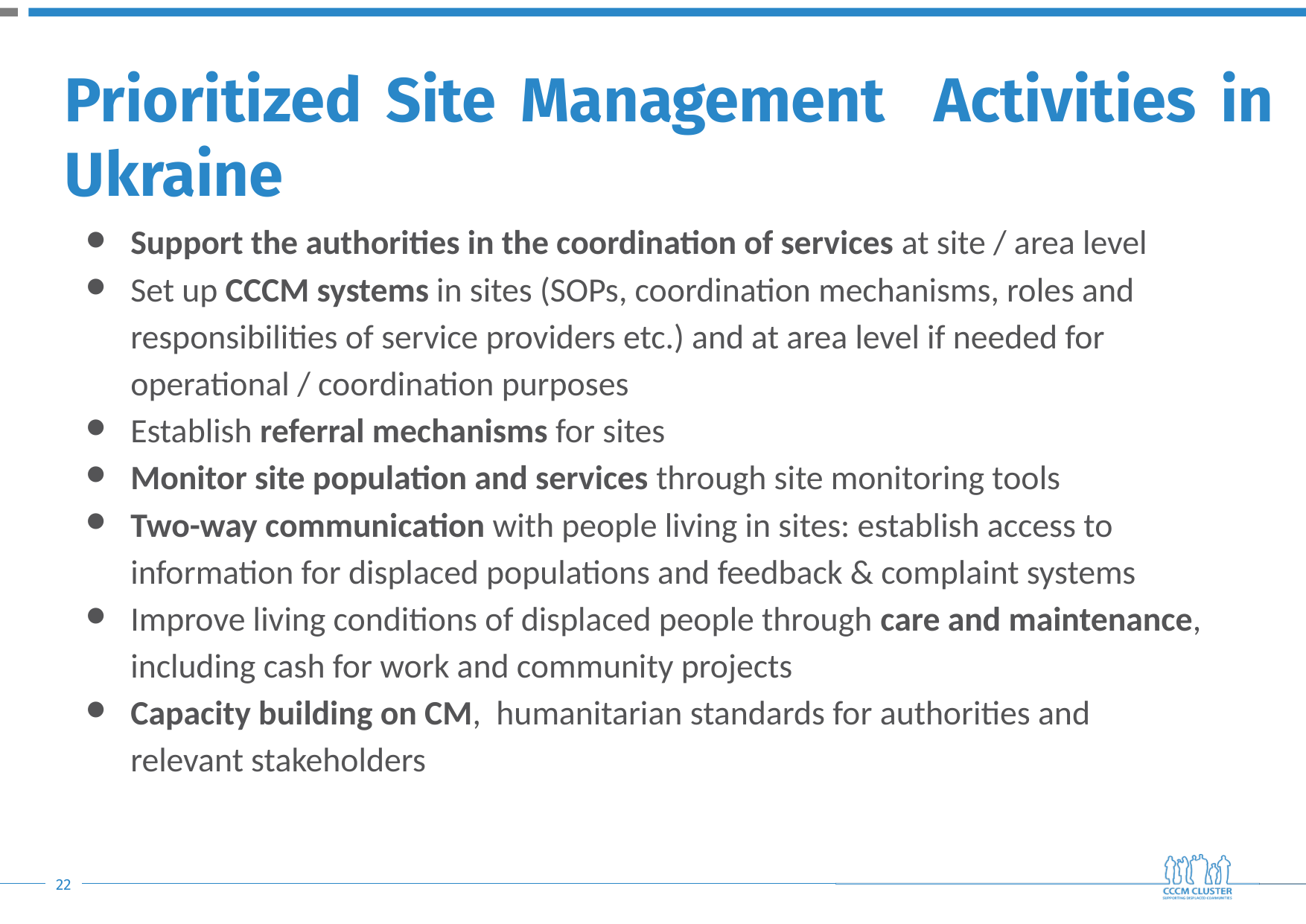

# Prioritized Site Management  Activities in Ukraine
Support the authorities in the coordination of services at site / area level
Set up CCCM systems in sites (SOPs, coordination mechanisms, roles and responsibilities of service providers etc.) and at area level if needed for operational / coordination purposes
Establish referral mechanisms for sites
Monitor site population and services through site monitoring tools
Two-way communication with people living in sites: establish access to information for displaced populations and feedback & complaint systems
Improve living conditions of displaced people through care and maintenance, including cash for work and community projects
Capacity building on CM,  humanitarian standards for authorities and relevant stakeholders